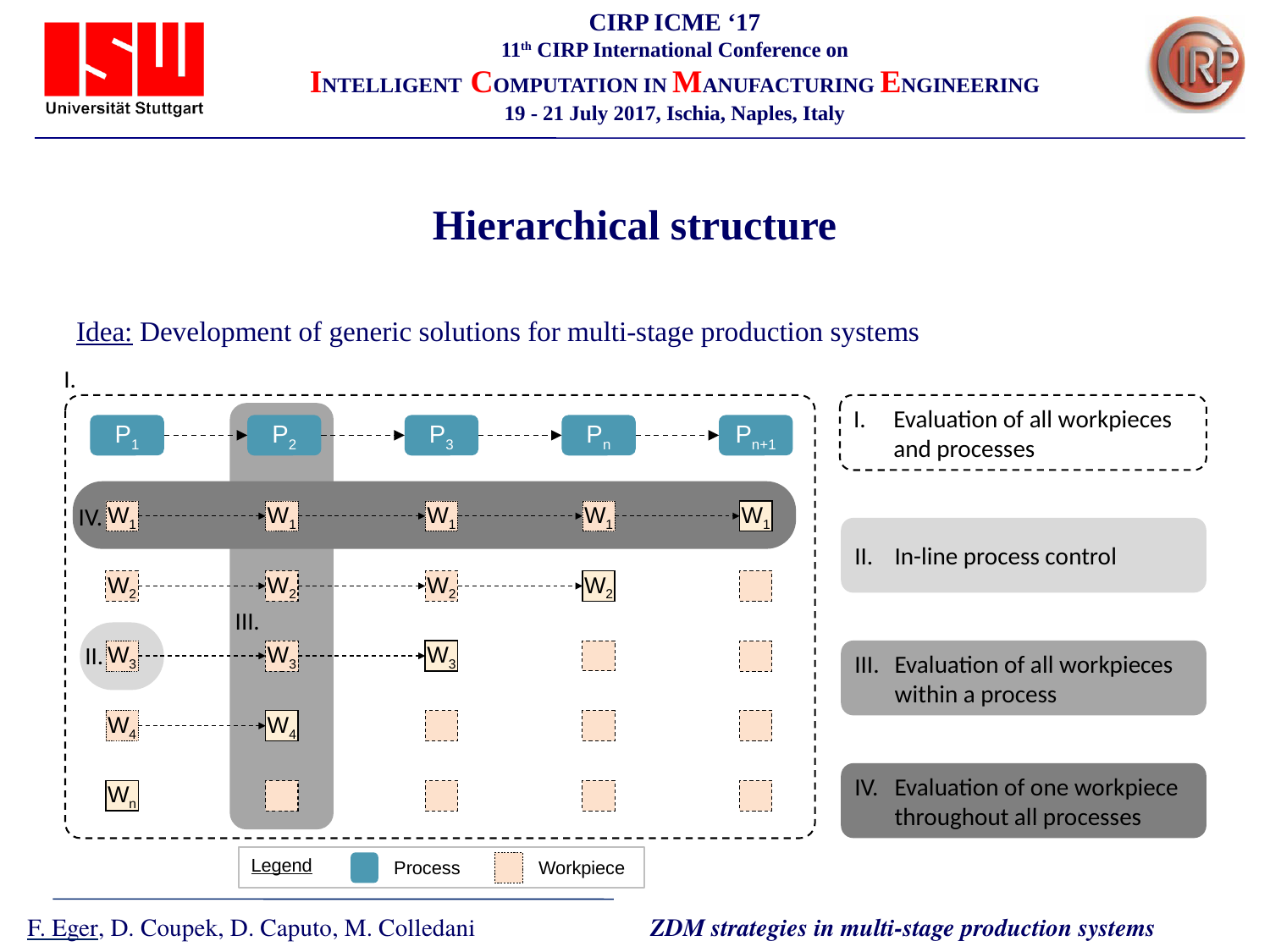

# Hierarchical structure
Idea: Development of generic solutions for multi-stage production systems
I.

Evaluation of all workpieces and processes

P1
P2
P3
Pn
Pn+1

IV.
W1
W1
W1
W1
W1
In-line process control
W2
W2
W2
W2

III.

II.
Evaluation of all workpieces within a process
W3

W3
W3

W4
W4

Evaluation of one workpiece throughout all processes
Wn

Legend
Process
Workpiece